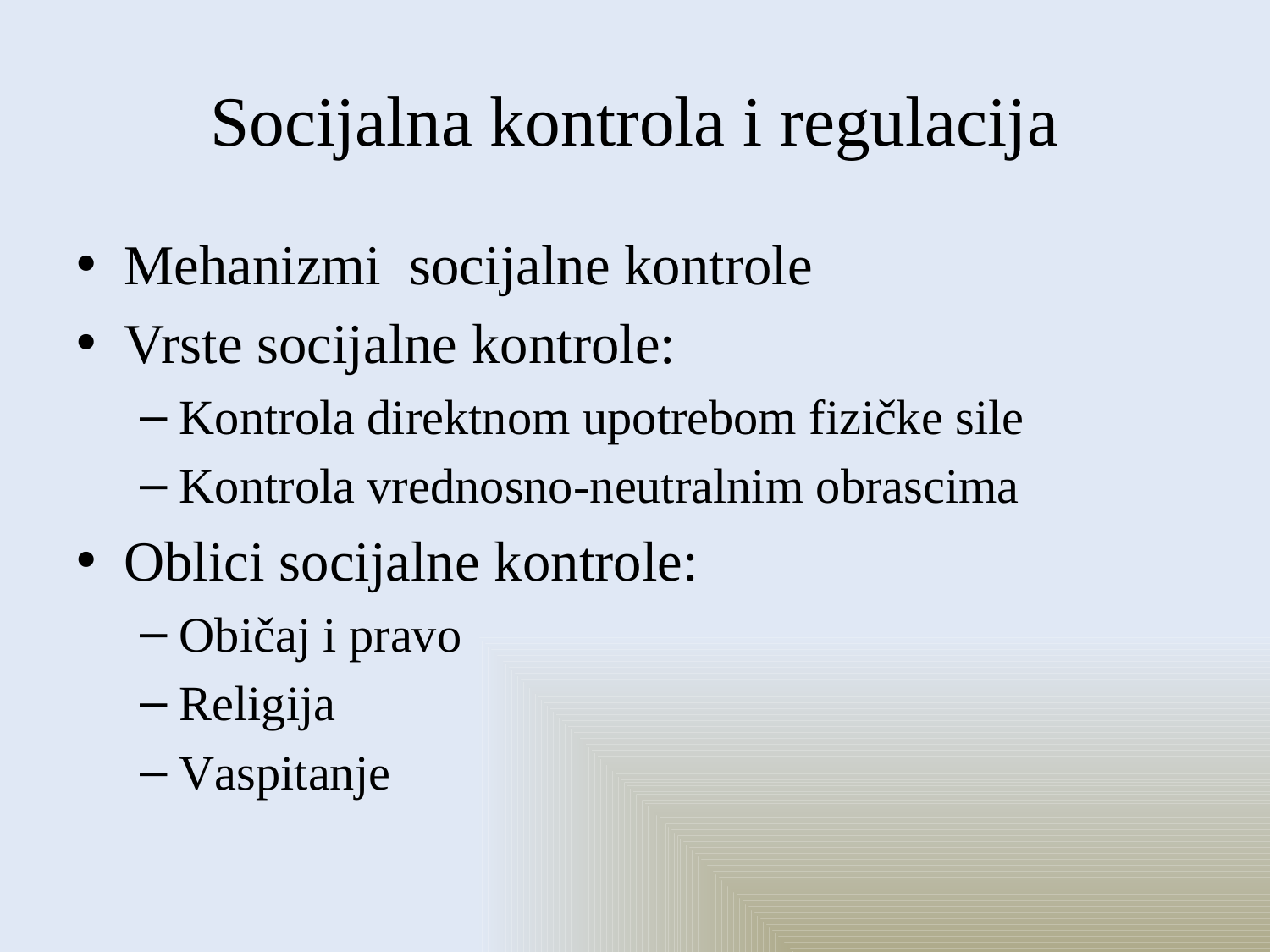

# Socijalna kontrola i regulacija
Mehanizmi  socijalne kontrole
Vrste socijalne kontrole:
Kontrola direktnom upotrebom fizičke sile
Kontrola vrednosno-neutralnim obrascima
Oblici socijalne kontrole:
Običaj i pravo
Religija
Vaspitanje